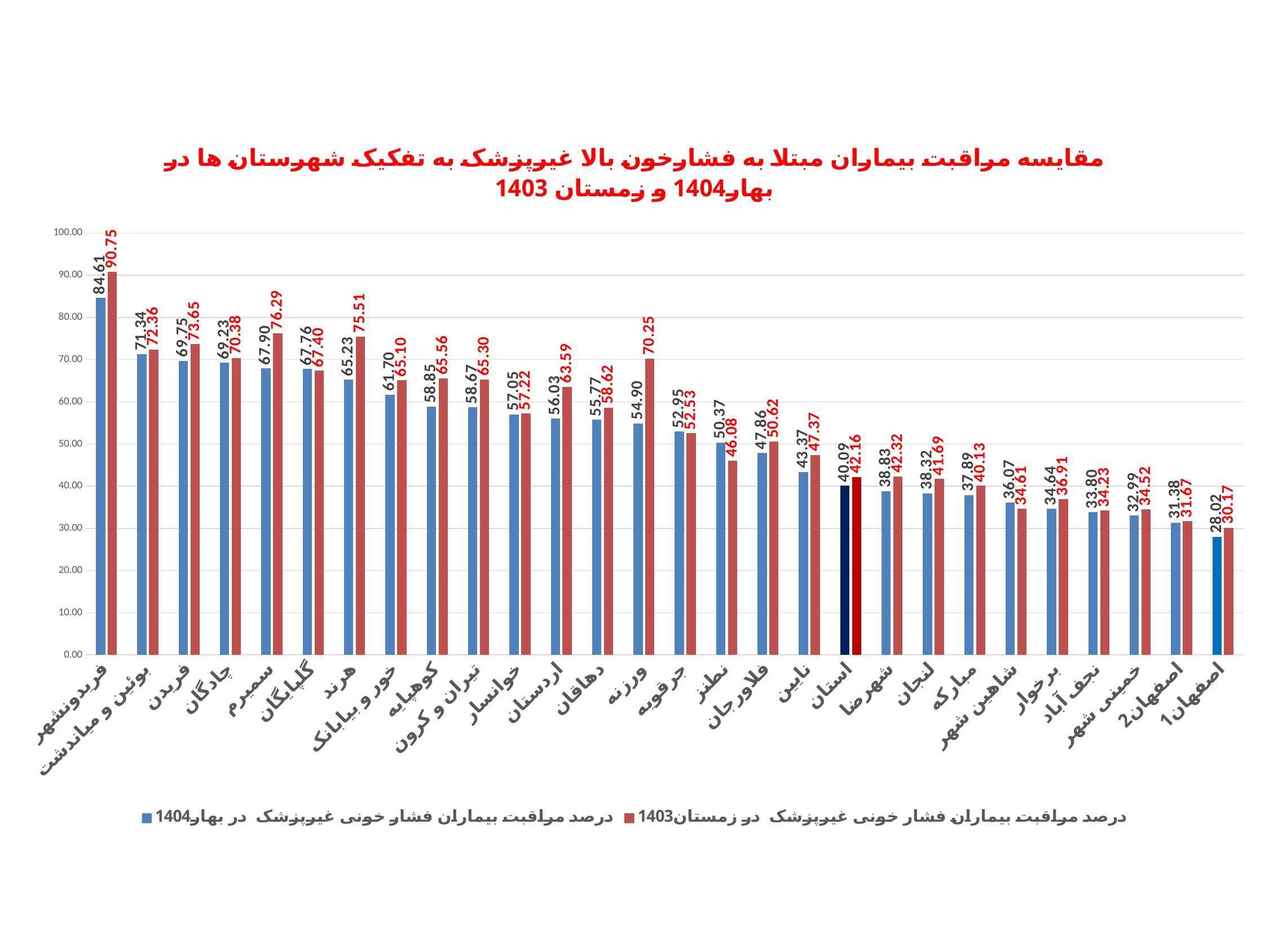

### Chart: مقایسه مراقبت بیماران مبتلا به فشارخون بالا غیرپزشک به تفکیک شهرستان ها در بهار1404 و زمستان 1403

| Category | درصد مراقبت بیماران فشار خونی غیرپزشک  در بهار1404 | درصد مراقبت بیماران فشار خونی غیرپزشک  در زمستان1403 |
|---|---|---|
| فریدونشهر | 84.61 | 90.75471698113208 |
| بوئین و میاندشت | 71.34 | 72.36138474528568 |
| فریدن | 69.75 | 73.64523729384047 |
| چادگان | 69.23 | 70.37727061015372 |
| سمیرم | 67.9 | 76.28553177898435 |
| گلپایگان | 67.76 | 67.3973587278771 |
| هرند | 65.23 | 75.50697084917617 |
| خور و بیابانک | 61.7 | 65.1022864019254 |
| کوهپایه | 58.85 | 65.56195965417866 |
| تیران و کرون | 58.67 | 65.30443999528913 |
| خوانسار | 57.05 | 57.21766848816029 |
| اردستان | 56.03 | 63.58960476448294 |
| دهاقان | 55.77 | 58.620689655172406 |
| ورزنه | 54.9 | 70.24817518248176 |
| جرقویه | 52.95 | 52.53225495859811 |
| نطنز | 50.37 | 46.08391608391608 |
| فلاورجان | 47.86 | 50.61543289514976 |
| نایین | 43.37 | 47.37261146496815 |
| استان | 40.09 | 42.16382145811893 |
| شهرضا | 38.83 | 42.319054652880354 |
| لنجان | 38.32 | 41.69117366229996 |
| مبارکه | 37.89 | 40.13391922996443 |
| شاهین شهر | 36.07 | 34.61180504530982 |
| برخوار | 34.64 | 36.9088172383744 |
| نجف آباد | 33.8 | 34.23436937477499 |
| خمینی شهر | 32.99 | 34.51838565022422 |
| اصفهان2 | 31.38 | 31.67143178386713 |
| اصفهان1 | 28.02 | 30.17104675688575 |